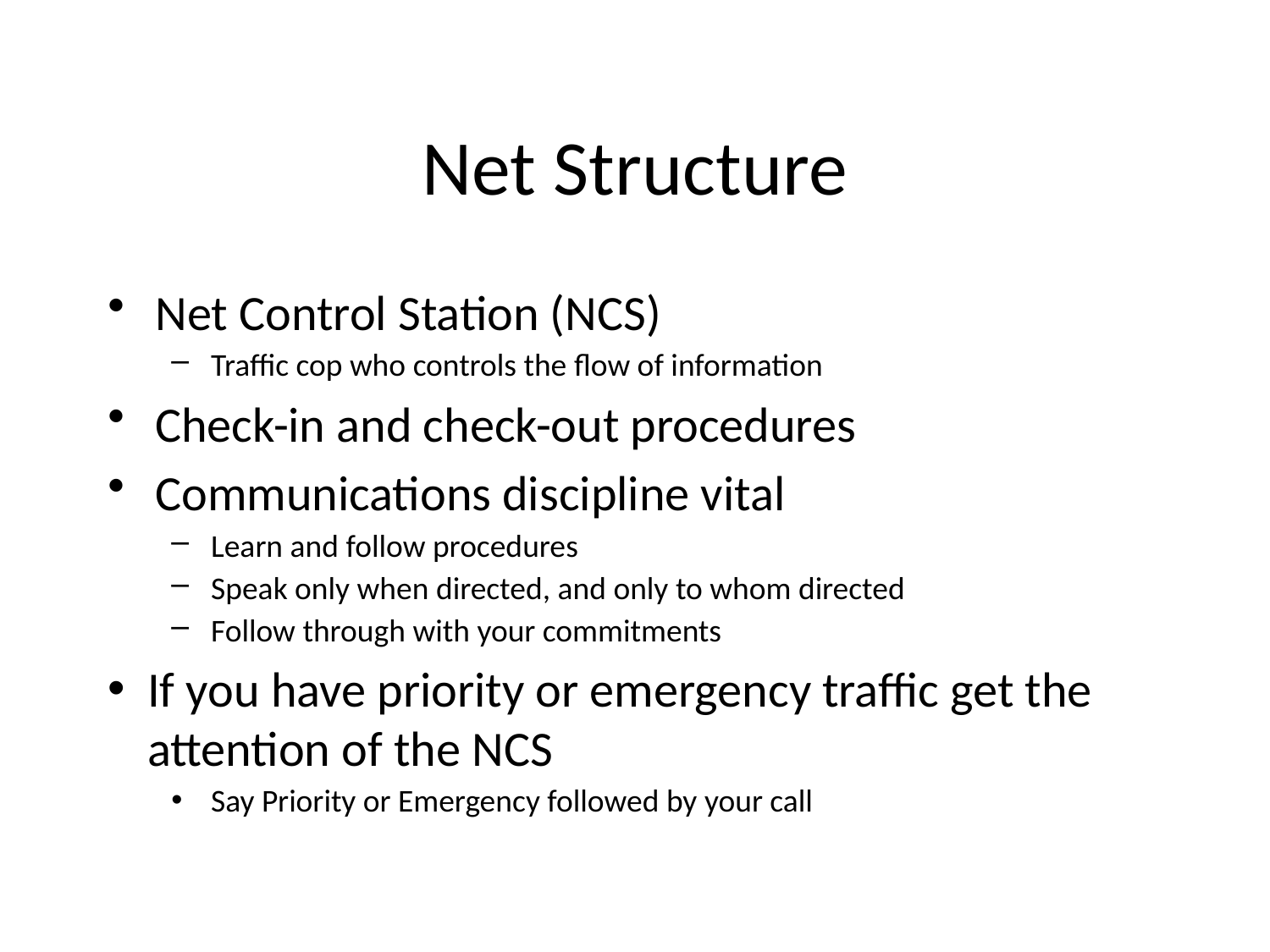

Net Structure
Net Control Station (NCS)
Traffic cop who controls the flow of information
Check-in and check-out procedures
Communications discipline vital
Learn and follow procedures
Speak only when directed, and only to whom directed
Follow through with your commitments
If you have priority or emergency traffic get the attention of the NCS
Say Priority or Emergency followed by your call